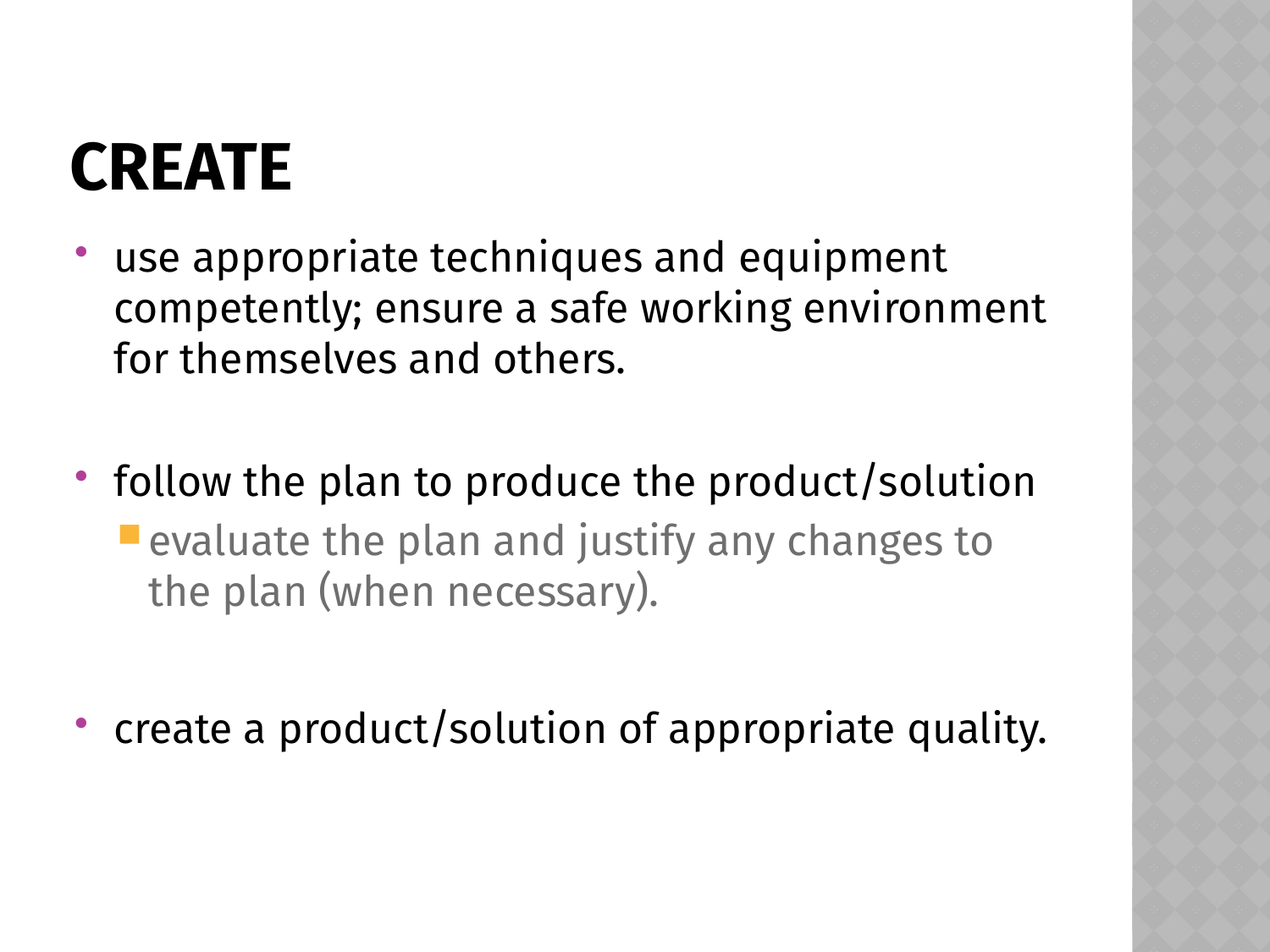

# Create
use appropriate techniques and equipment competently; ensure a safe working environment for themselves and others.

follow the plan to produce the product/solution
evaluate the plan and justify any changes to the plan (when necessary).

create a product/solution of appropriate quality.